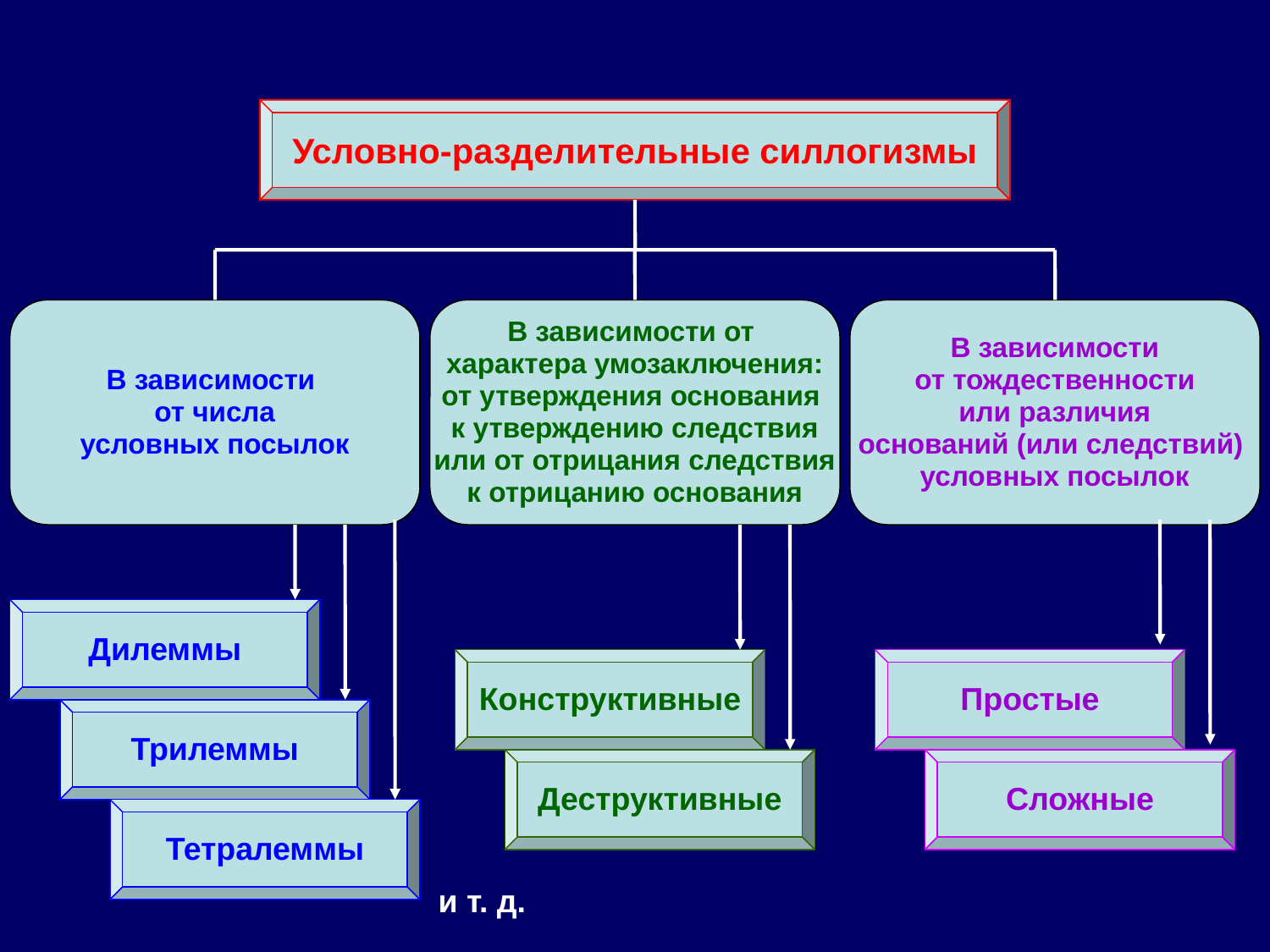

Условно-разделительные силлогизмы

В зависимости
от числа
условных посылок
В зависимости от
характера умозаключения:
от утверждения основания
к утверждению следствия
или от отрицания следствия
к отрицанию основания
В зависимости
от тождественности
или различия
оснований (или следствий)
условных посылок
Дилеммы
Конструктивные
Простые
Трилеммы
Деструктивные
Сложные
Тетралеммы
и т. д.